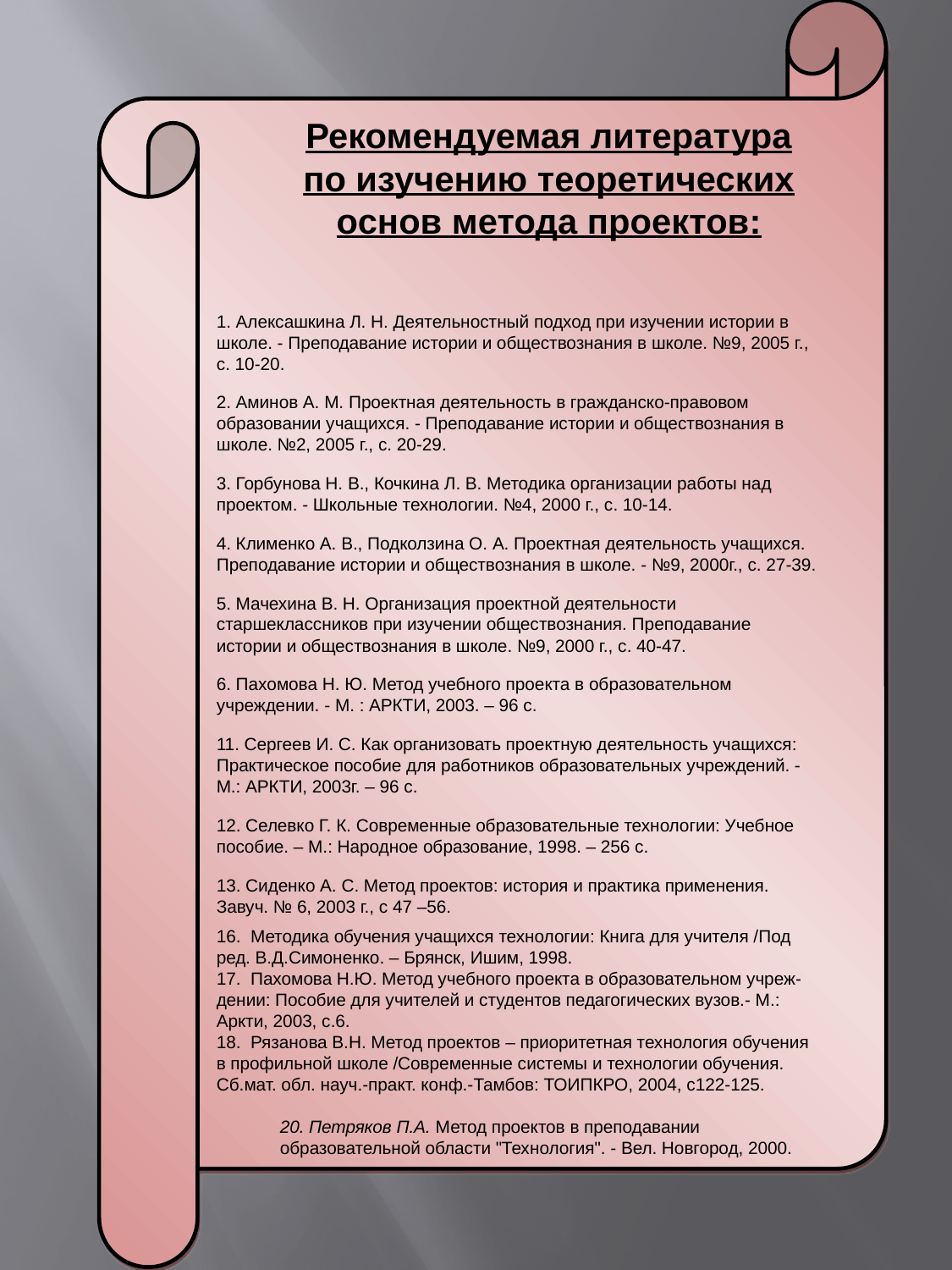

Рекомендуемая литература по изучению теоретических основ метода проектов:

1. Алексашкина Л. Н. Деятельностный подход при изучении истории в школе. - Преподавание истории и обществознания в школе. №9, 2005 г., с. 10-20.
2. Аминов А. М. Проектная деятельность в гражданско-правовом образовании учащихся. - Преподавание истории и обществознания в школе. №2, 2005 г., с. 20-29.
3. Горбунова Н. В., Кочкина Л. В. Методика организации работы над проектом. - Школьные технологии. №4, 2000 г., с. 10-14.
4. Клименко А. В., Подколзина О. А. Проектная деятельность учащихся. Преподавание истории и обществознания в школе. - №9, 2000г., с. 27-39.
5. Мачехина В. Н. Организация проектной деятельности старшеклассников при изучении обществознания. Преподавание истории и обществознания в школе. №9, 2000 г., с. 40-47.
6. Пахомова Н. Ю. Метод учебного проекта в образовательном учреждении. - М. : АРКТИ, 2003. – 96 с.
11. Сергеев И. С. Как организовать проектную деятельность учащихся: Практическое пособие для работников образовательных учреждений. - М.: АРКТИ, 2003г. – 96 с.
12. Селевко Г. К. Современные образовательные технологии: Учебное пособие. – М.: Народное образование, 1998. – 256 с.
13. Сиденко А. С. Метод проектов: история и практика применения. Завуч. № 6, 2003 г., с 47 –56.
16.  Методика обучения учащихся технологии: Книга для учителя /Под ред. В.Д.Симоненко. – Брянск, Ишим, 1998.
17.  Пахомова Н.Ю. Метод учебного проекта в образовательном учреж-дении: Пособие для учителей и студентов педагогических вузов.- М.: Аркти, 2003, с.6.
18.  Рязанова В.Н. Метод проектов – приоритетная технология обучения в профильной школе /Современные системы и технологии обучения. Сб.мат. обл. науч.-практ. конф.-Тамбов: ТОИПКРО, 2004, с122-125.

20. Петряков П.А. Метод проектов в преподавании образовательной области "Технология". - Вел. Новгород, 2000.